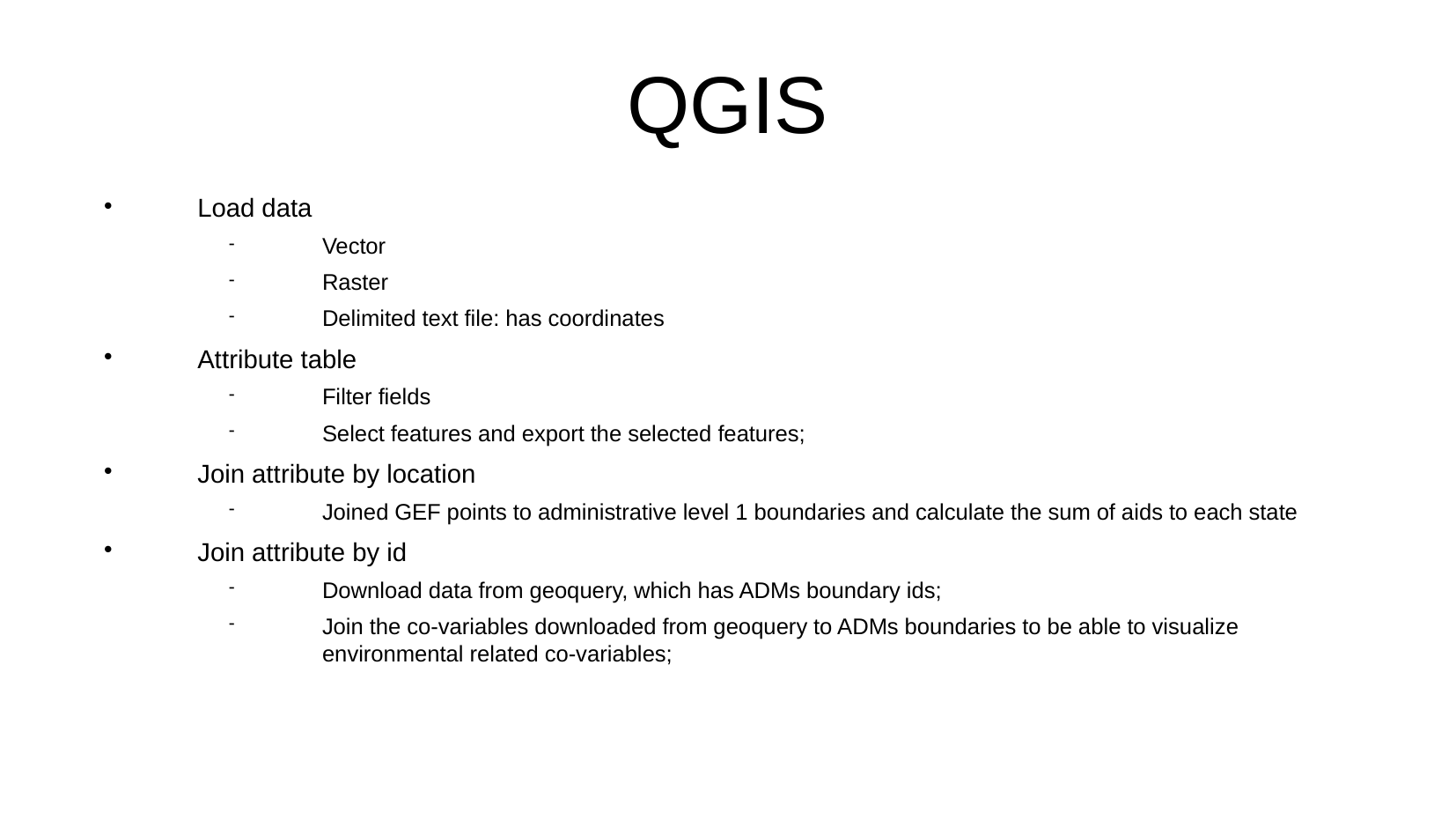

QGIS
Load data
Vector
Raster
Delimited text file: has coordinates
Attribute table
Filter fields
Select features and export the selected features;
Join attribute by location
Joined GEF points to administrative level 1 boundaries and calculate the sum of aids to each state
Join attribute by id
Download data from geoquery, which has ADMs boundary ids;
Join the co-variables downloaded from geoquery to ADMs boundaries to be able to visualize environmental related co-variables;